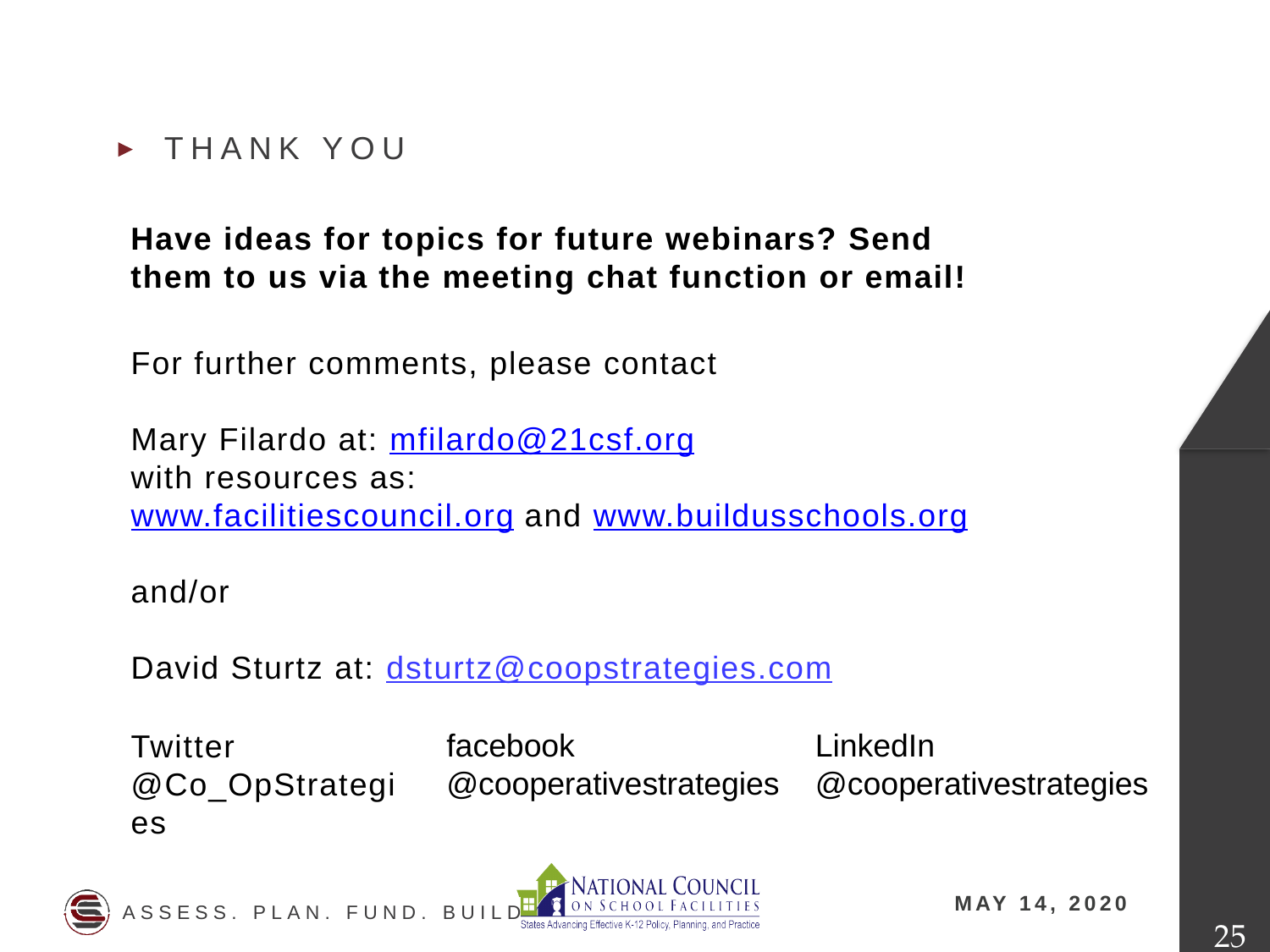

Thank you

Have ideas for topics for future webinars? Send them to us via the meeting chat function or email!
For further comments, please contact

Mary Filardo at: mfilardo@21csf.org
with resources as:
www.facilitiescouncil.org and www.buildusschools.org

and/or

David Sturtz at: dsturtz@coopstrategies.com
facebook
@cooperativestrategies
LinkedIn
@cooperativestrategies
Twitter
@Co_OpStrategies
May 14, 2020

25